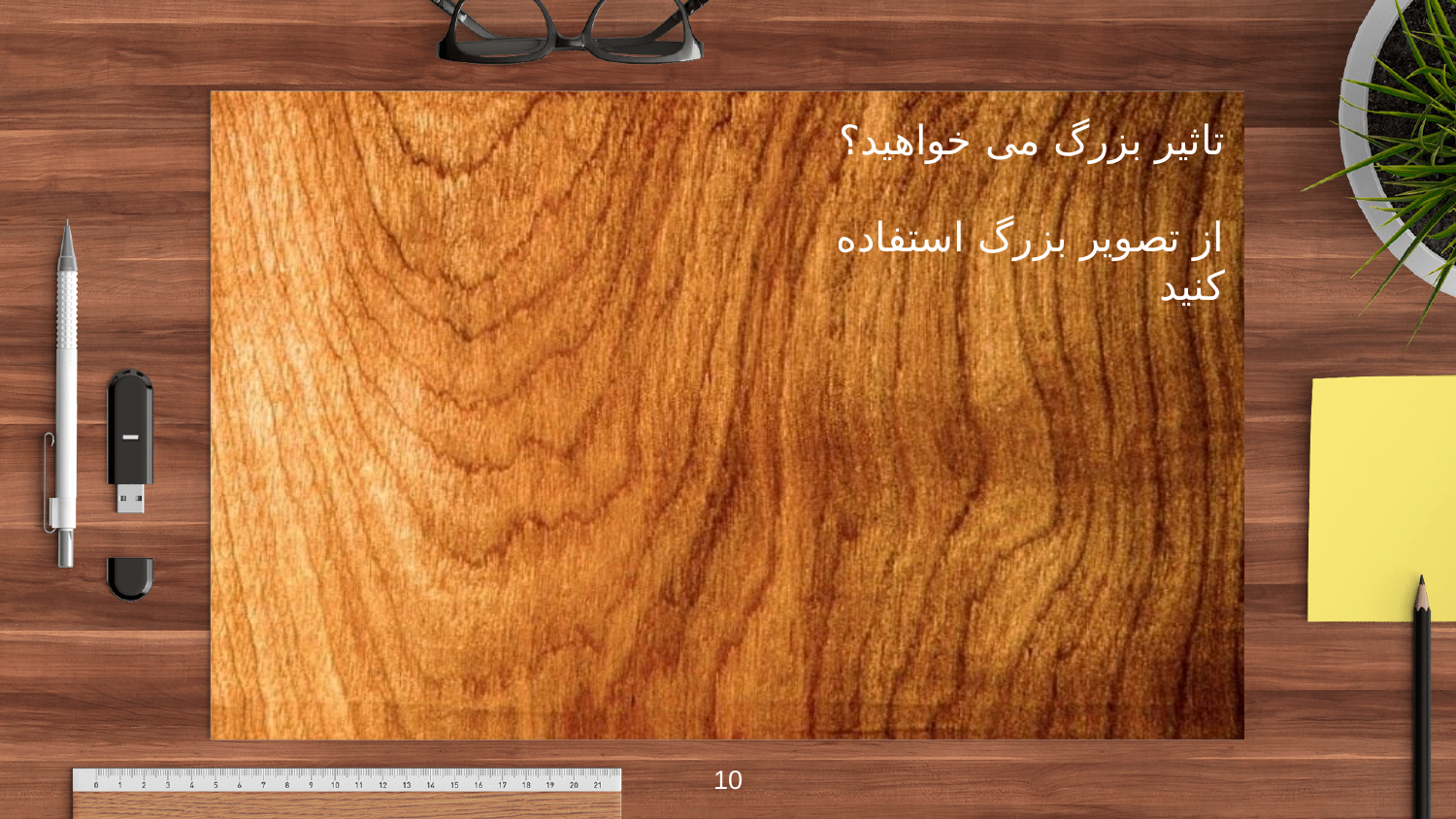

تاثیر بزرگ می خواهید؟
از تصویر بزرگ استفاده کنید
10